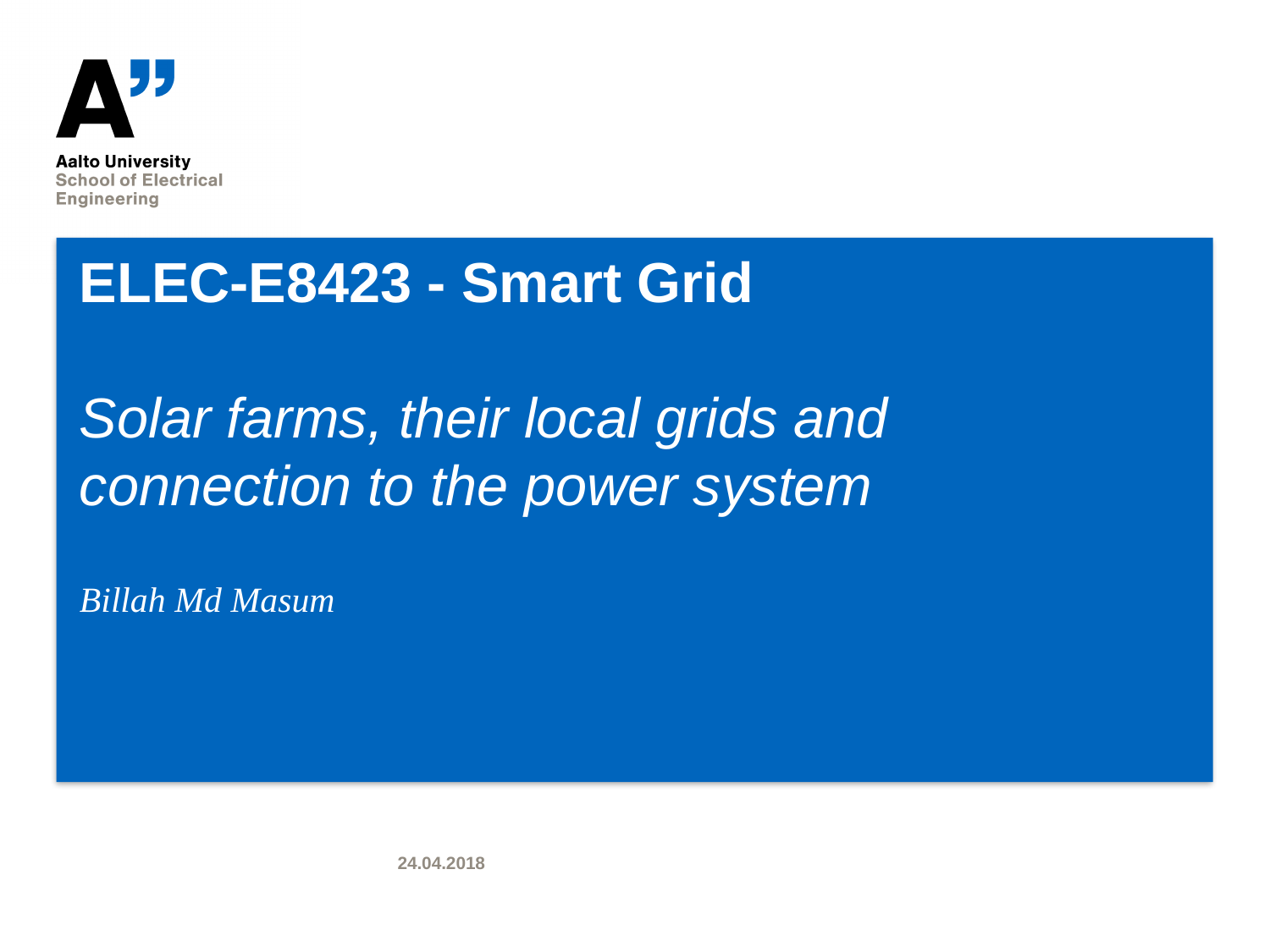

# ELEC-E8423 - Smart Grid Solar farms, their local grids and connection to the power system
Billah Md Masum

24.04.2018